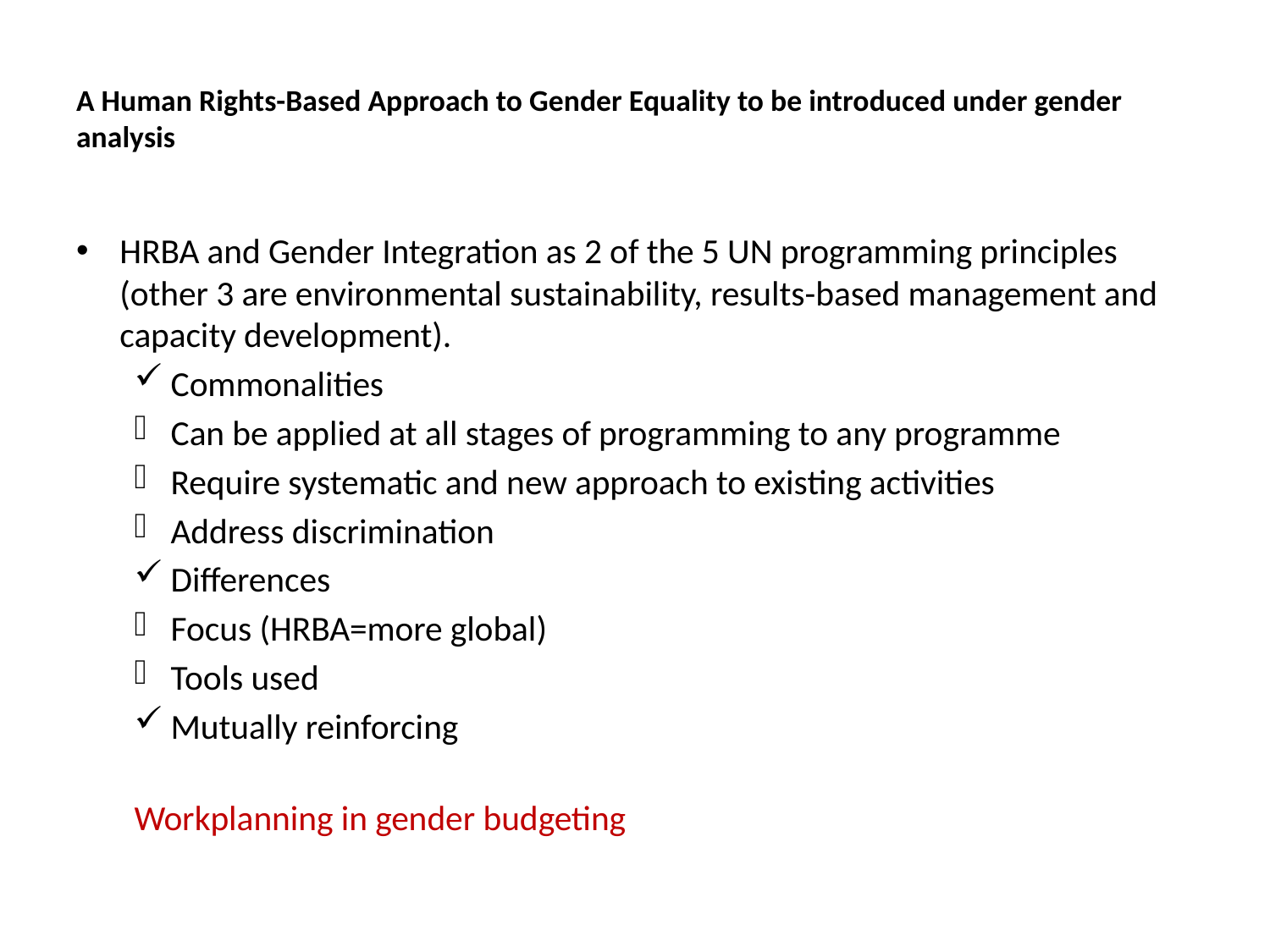

# A Human Rights-Based Approach to Gender Equality to be introduced under gender analysis
HRBA and Gender Integration as 2 of the 5 UN programming principles (other 3 are environmental sustainability, results-based management and capacity development).
Commonalities
Can be applied at all stages of programming to any programme
Require systematic and new approach to existing activities
Address discrimination
Differences
Focus (HRBA=more global)
Tools used
Mutually reinforcing
Workplanning in gender budgeting